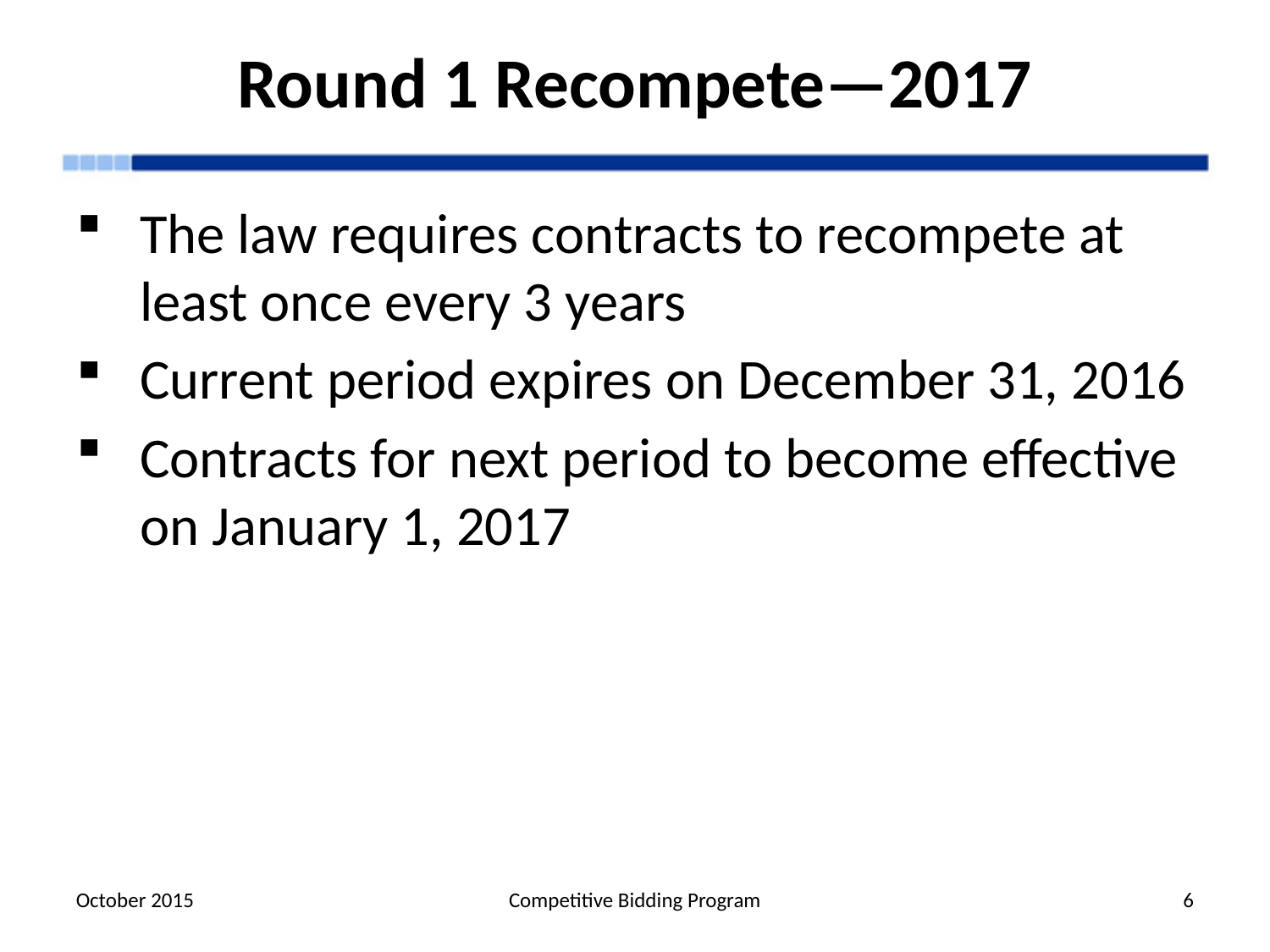

# Round 1 Recompete—2017
The law requires contracts to recompete at least once every 3 years
Current period expires on December 31, 2016
Contracts for next period to become effective on January 1, 2017
October 2015
Competitive Bidding Program
6